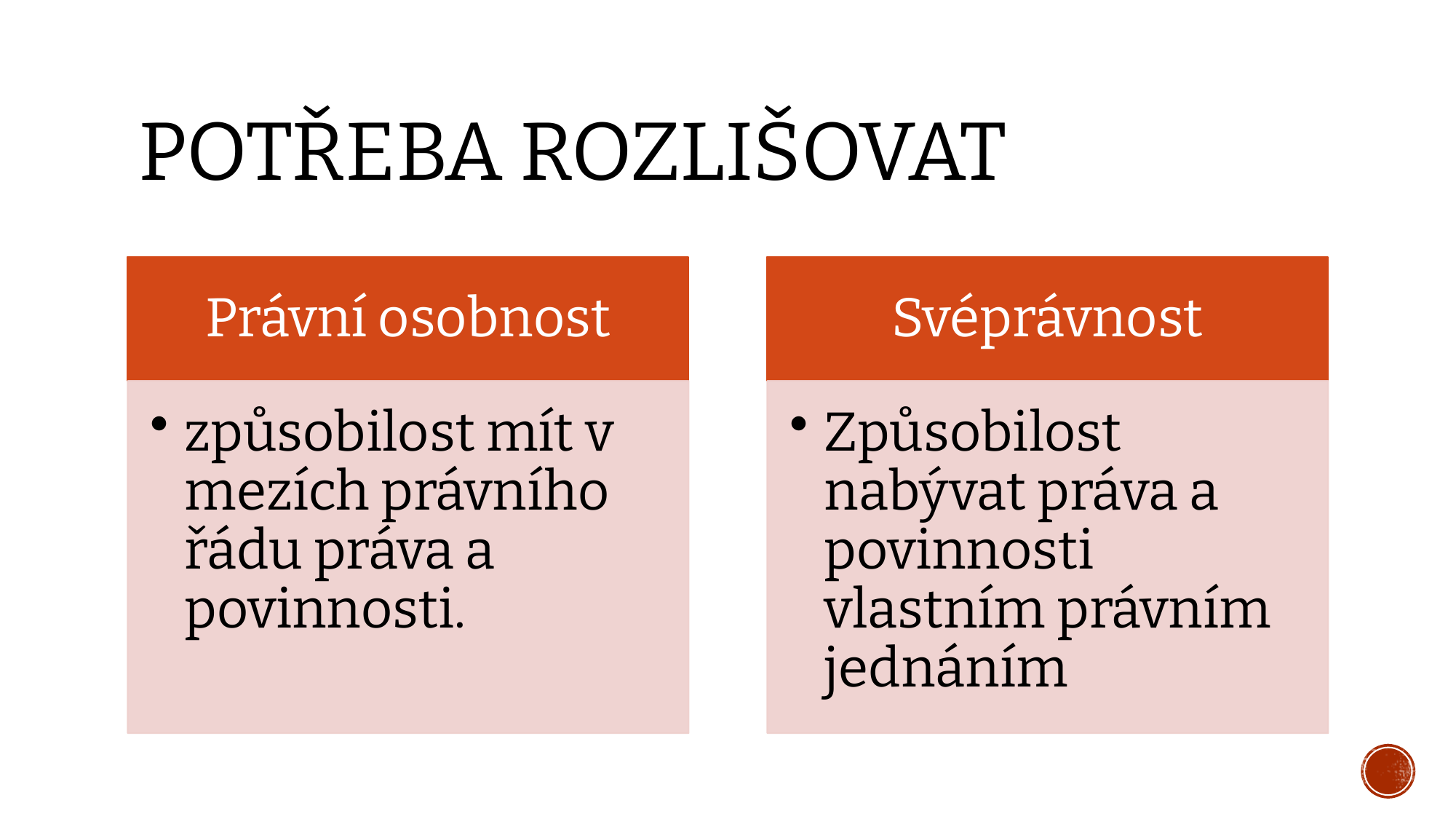

# Potřeba rozlišovat
Právní osobnost
způsobilost mít v mezích právního řádu práva a povinnosti.
Svéprávnost
Způsobilost nabývat práva a povinnosti vlastním právním jednáním